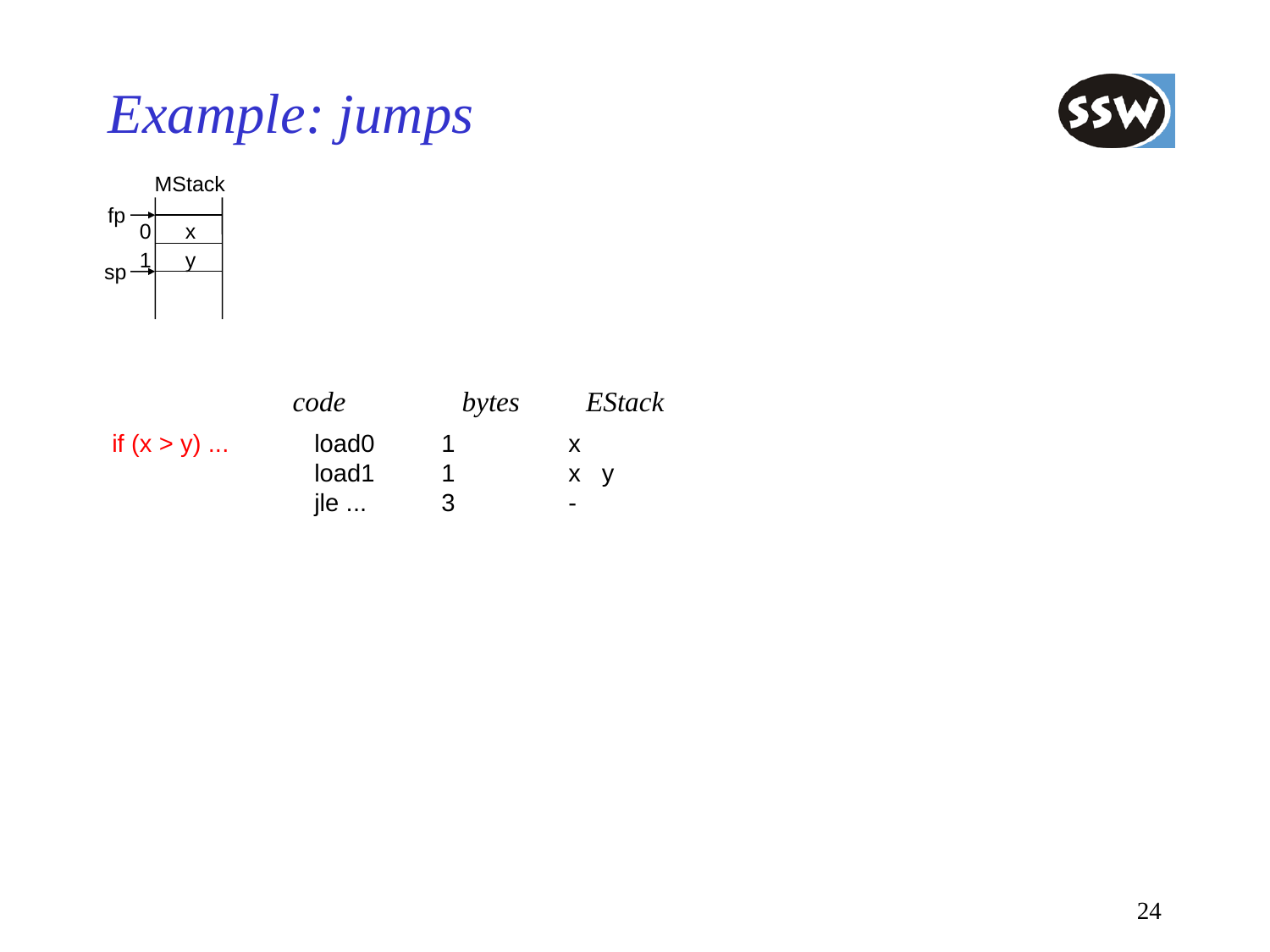

# Example: jumps
MStack
fp

0
x

1
y

sp

code
bytes
EStack
if (x > y) ...
load0	1	x
load1	1	x   y
jle ...	3	-
24